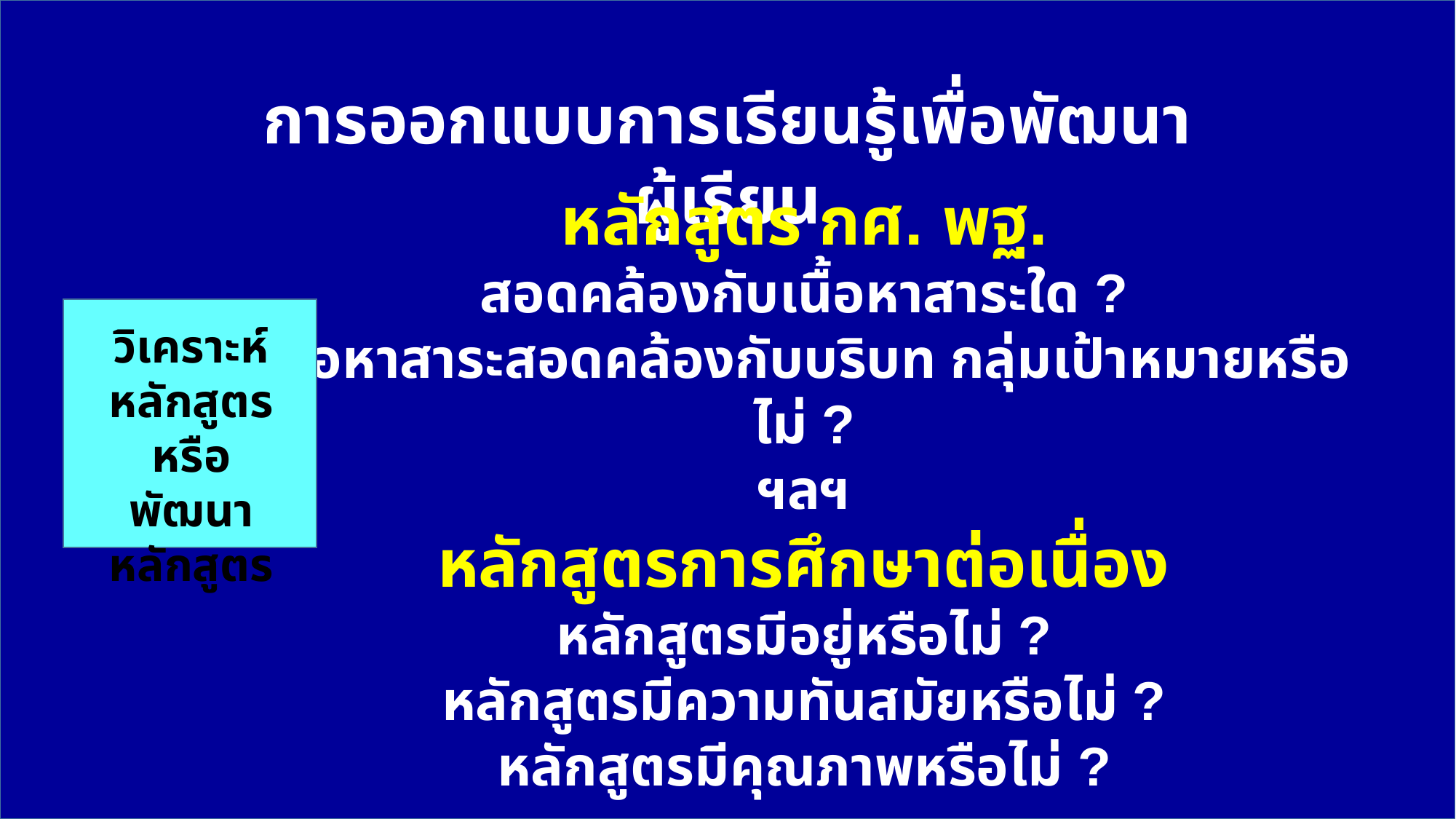

การออกแบบการเรียนรู้เพื่อพัฒนาผู้เรียน
หลักสูตร กศ. พฐ.
สอดคล้องกับเนื้อหาสาระใด ?
เนื้อหาสาระสอดคล้องกับบริบท กลุ่มเป้าหมายหรือไม่ ?
ฯลฯ
หลักสูตรการศึกษาต่อเนื่อง
หลักสูตรมีอยู่หรือไม่ ?
หลักสูตรมีความทันสมัยหรือไม่ ?
 หลักสูตรมีคุณภาพหรือไม่ ?
ฯลฯ

วิเคราะห์
หลักสูตร
หรือ
พัฒนาหลักสูตร